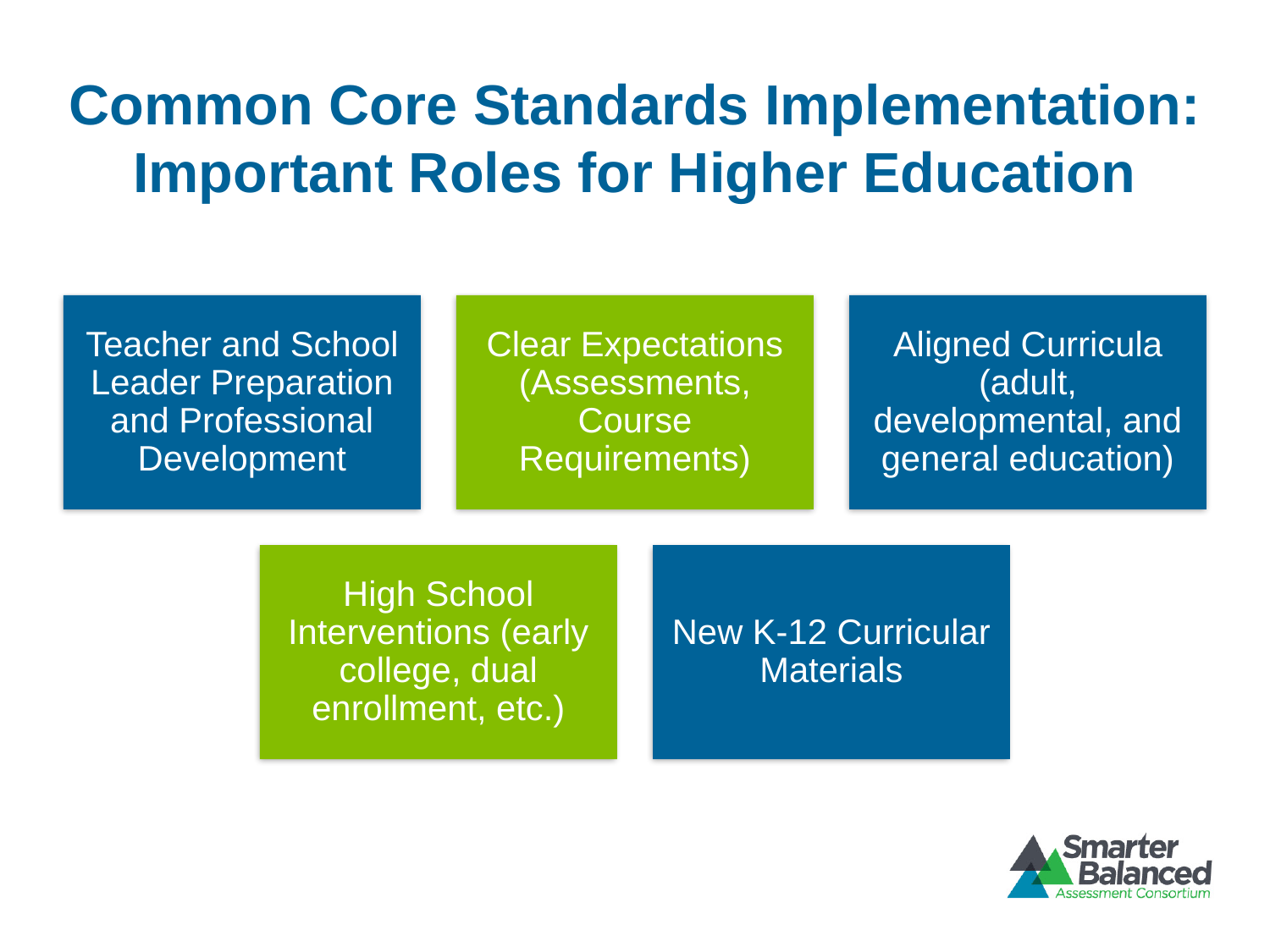

# Common Core Standards Implementation: Important Roles for Higher Education
Teacher and School Leader Preparation and Professional Development
Clear Expectations (Assessments, Course Requirements)
Aligned Curricula (adult, developmental, and general education)
High School Interventions (early college, dual enrollment, etc.)
New K-12 Curricular Materials